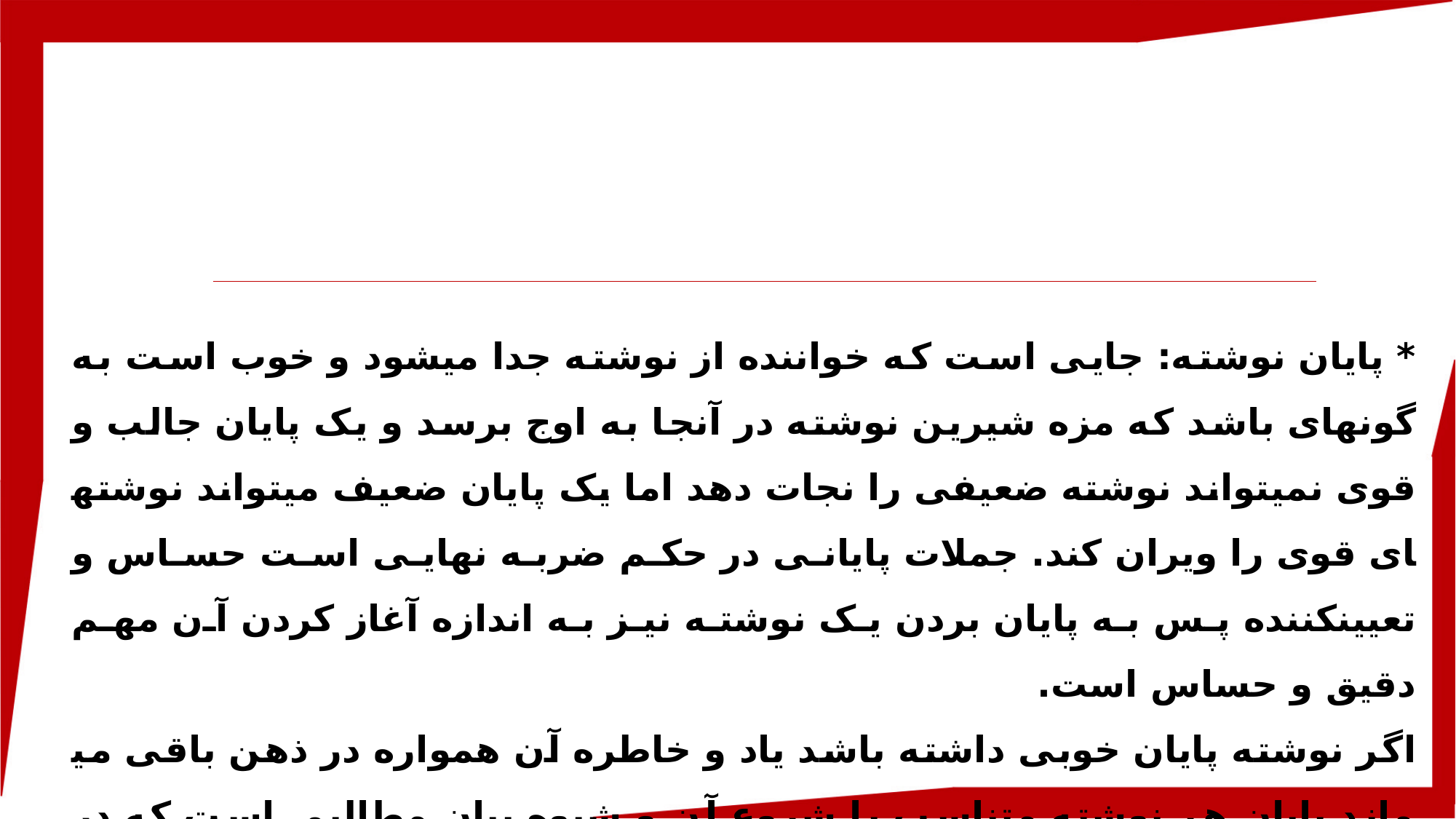

* پایان نوشته: جایی است که خواننده از نوشته جدا می­شود و خوب است به گونه­ای باشد که مزه شیرین نوشته در آن­جا به اوج برسد و یک پایان جالب و قوی نمی­تواند نوشته ضعیفی را نجات دهد اما یک پایان ضعیف می­تواند نوشته­ای قوی را ویران کند. جملات پایانی در حکم ضربه نهایی است حساس و تعیین­کننده پس به پایان بردن یک نوشته نیز به اندازه آغاز کردن آن مهم دقیق و حساس است.
اگر نوشته پایان خوبی داشته باشد یاد و خاطره آن همواره در ذهن باقی می­ماند پایان هر نوشته متناسب با شروع آن و شیوه بیان مطالبی است که در سراسر نوشته مطرح شده است پس همه چیز به هنر نویسنده و نوآوری­های او بستگی دارد. پس قبل از کلمات پایانی بیشتر فکر کنیم هر آنچه درباره آغاز نوشته گفتم درباره پایان نیز همان­طور است.